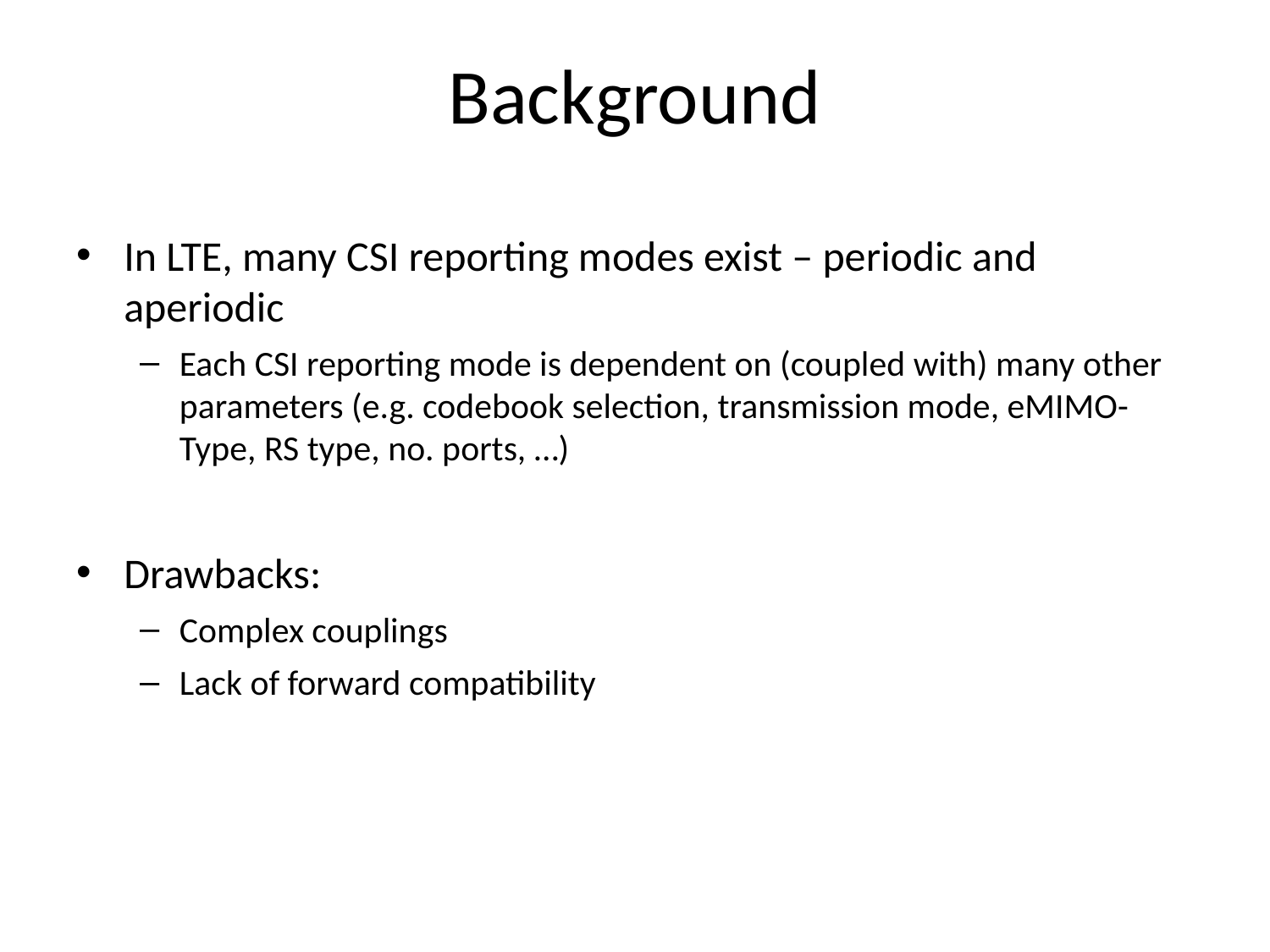

# Background
In LTE, many CSI reporting modes exist – periodic and aperiodic
Each CSI reporting mode is dependent on (coupled with) many other parameters (e.g. codebook selection, transmission mode, eMIMO-Type, RS type, no. ports, …)

Drawbacks:
Complex couplings
Lack of forward compatibility